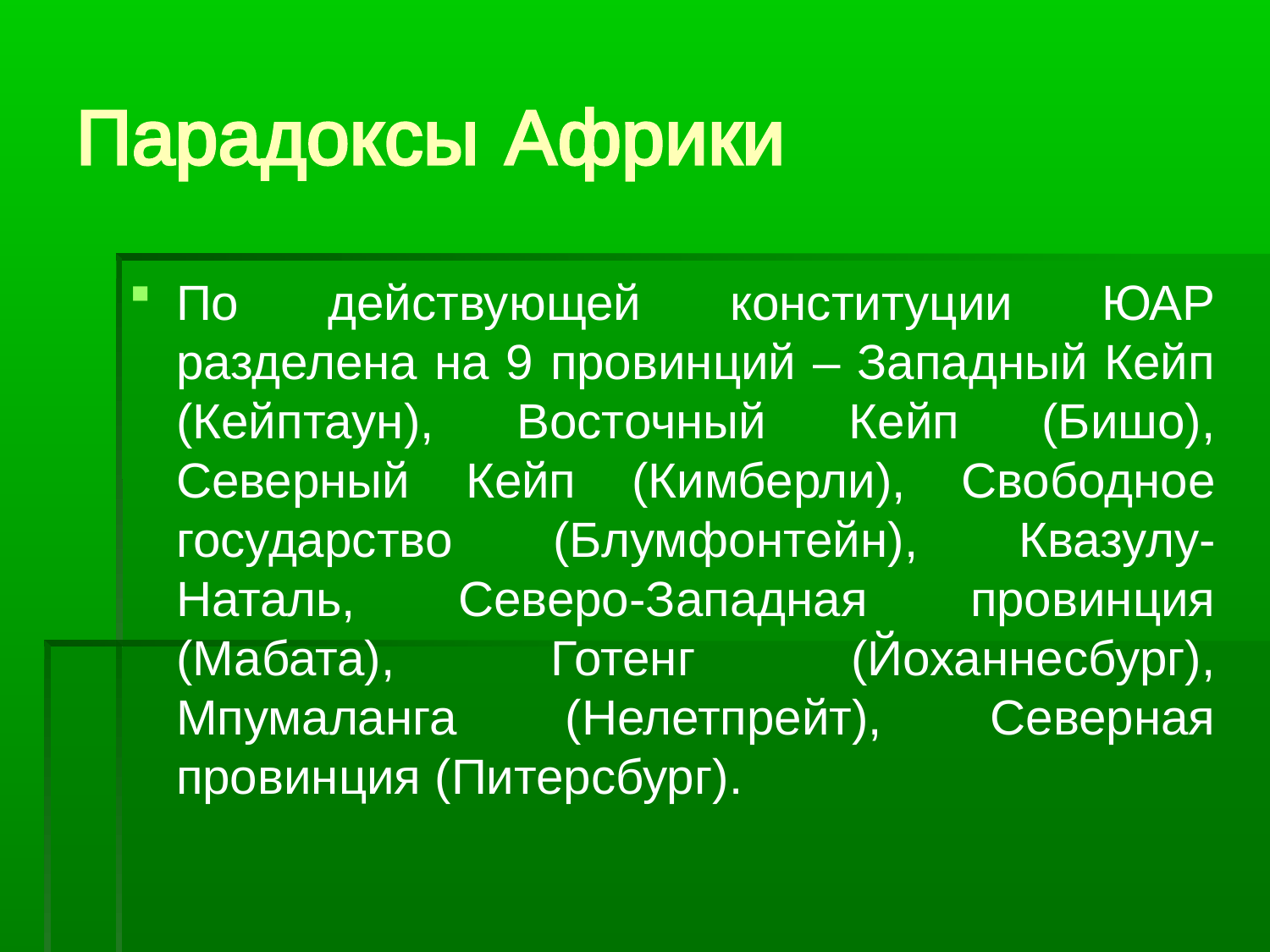

Парадоксы Африки
По действующей конституции ЮАР разделена на 9 провинций – Западный Кейп (Кейптаун), Восточный Кейп (Бишо), Северный Кейп (Кимберли), Свободное государство (Блумфонтейн), Квазулу-Наталь, Северо-Западная провинция (Мабата), Готенг (Йоханнесбург), Мпумаланга (Нелетпрейт), Северная провинция (Питерсбург).